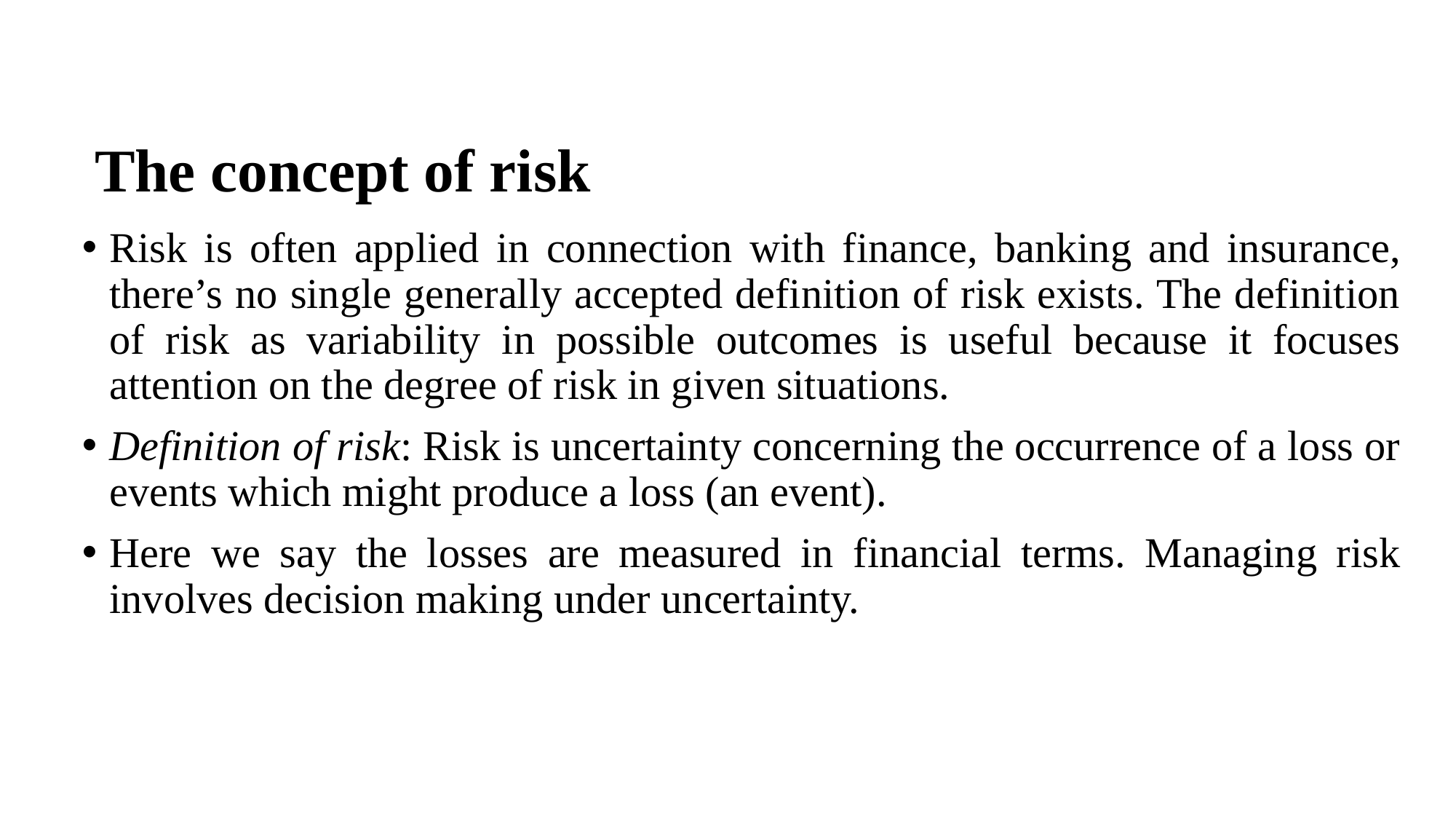

# The concept of risk
Risk is often applied in connection with finance, banking and insurance, there’s no single generally accepted definition of risk exists. The definition of risk as variability in possible outcomes is useful because it focuses attention on the degree of risk in given situations.
Definition of risk: Risk is uncertainty concerning the occurrence of a loss or events which might produce a loss (an event).
Here we say the losses are measured in financial terms. Managing risk involves decision making under uncertainty.